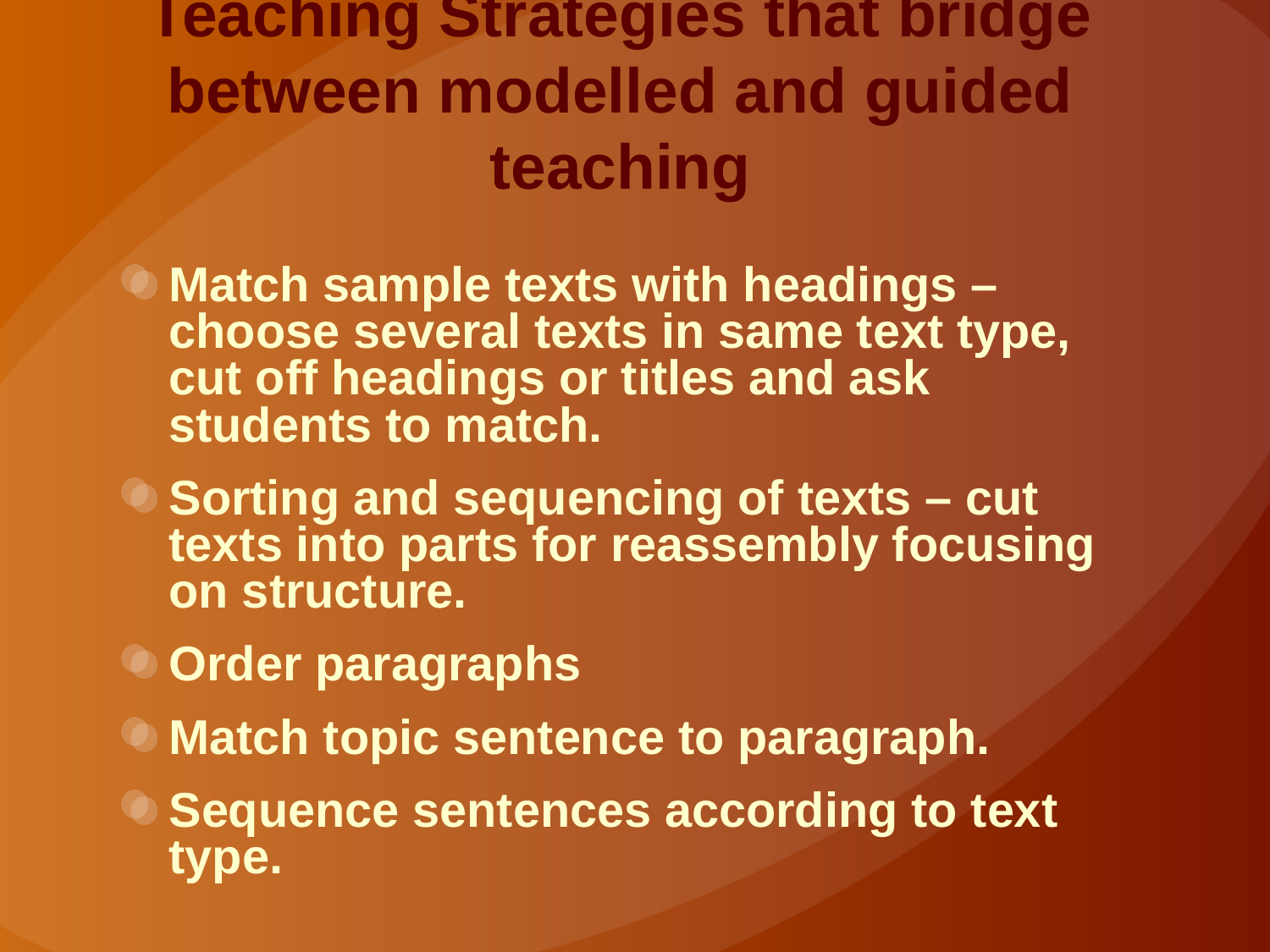

# Teaching Strategies that bridge between modelled and guided teaching
Match sample texts with headings – choose several texts in same text type, cut off headings or titles and ask students to match.
Sorting and sequencing of texts – cut texts into parts for reassembly focusing on structure.
Order paragraphs
Match topic sentence to paragraph.
Sequence sentences according to text type.